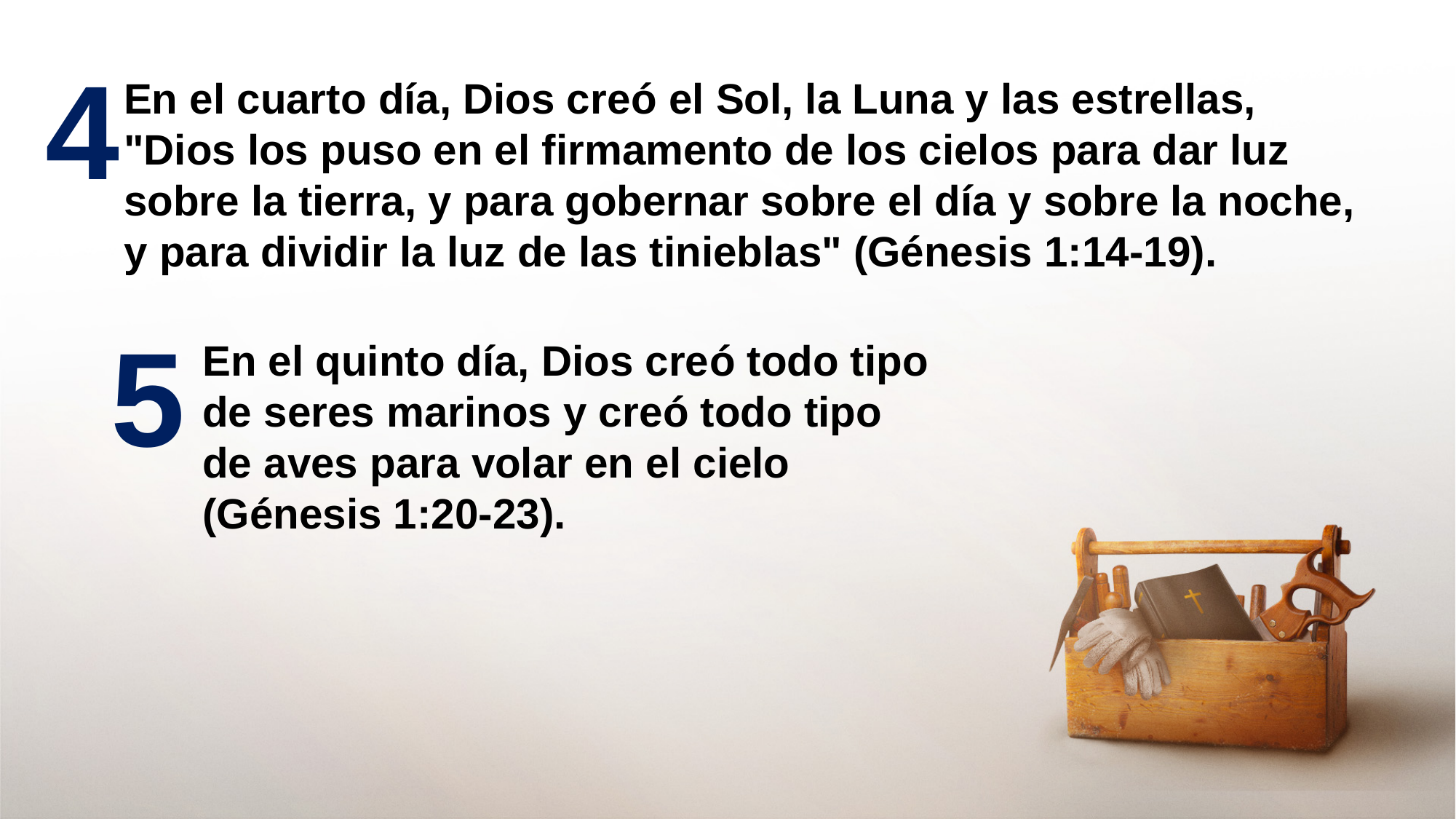

4
En el cuarto día, Dios creó el Sol, la Luna y las estrellas,
"Dios los puso en el firmamento de los cielos para dar luz sobre la tierra, y para gobernar sobre el día y sobre la noche, y para dividir la luz de las tinieblas" (Génesis 1:14-19).
5
En el quinto día, Dios creó todo tipo de seres marinos y creó todo tipo de aves para volar en el cielo (Génesis 1:20-23).